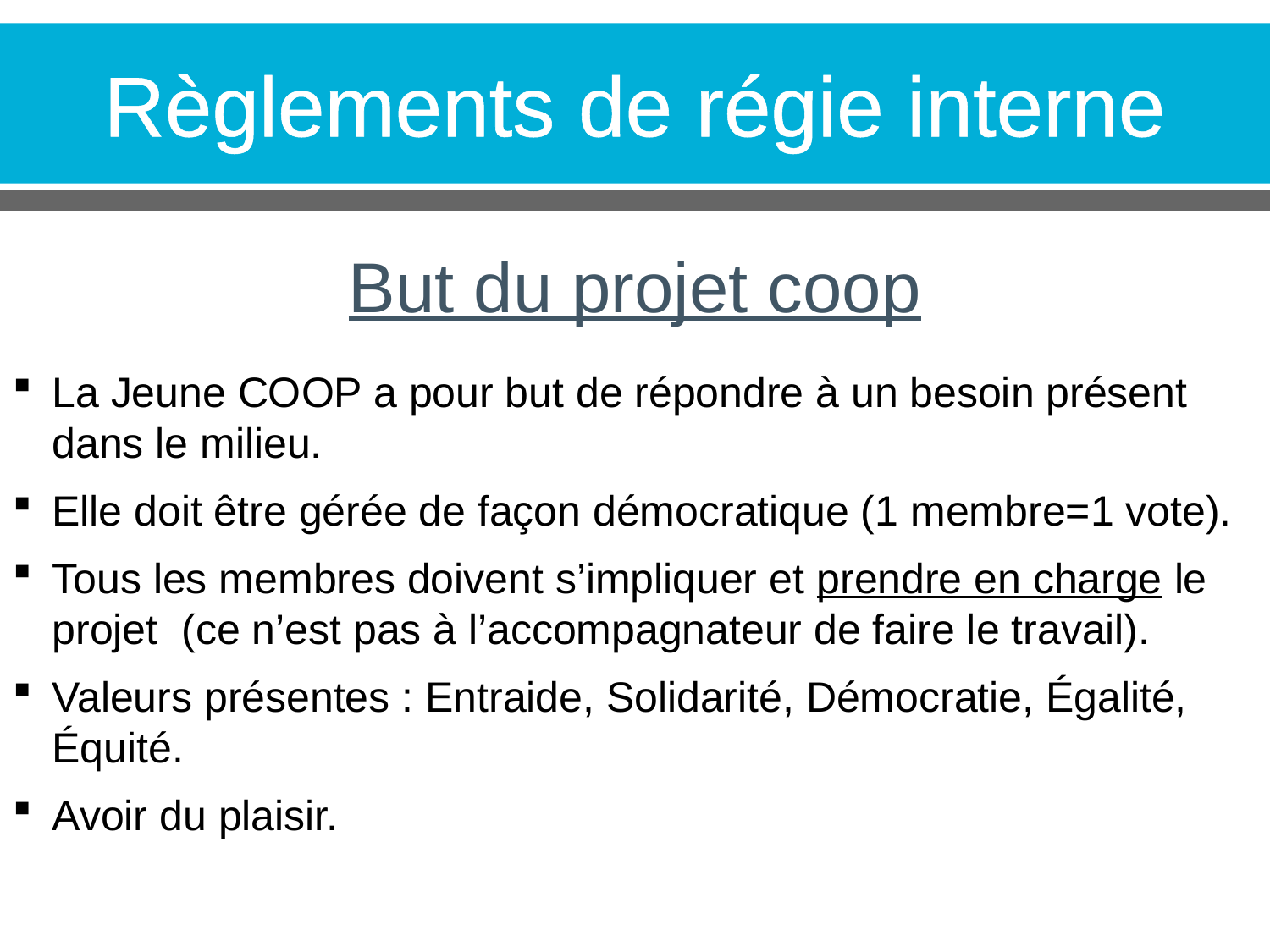

# Règlements de régie interne
But du projet coop

La Jeune COOP a pour but de répondre à un besoin présent dans le milieu.

Elle doit être gérée de façon démocratique (1 membre=1 vote).

Tous les membres doivent s’impliquer et prendre en charge le projet  (ce n’est pas à l’accompagnateur de faire le travail).

Valeurs présentes : Entraide, Solidarité, Démocratie, Égalité, Équité.

Avoir du plaisir.